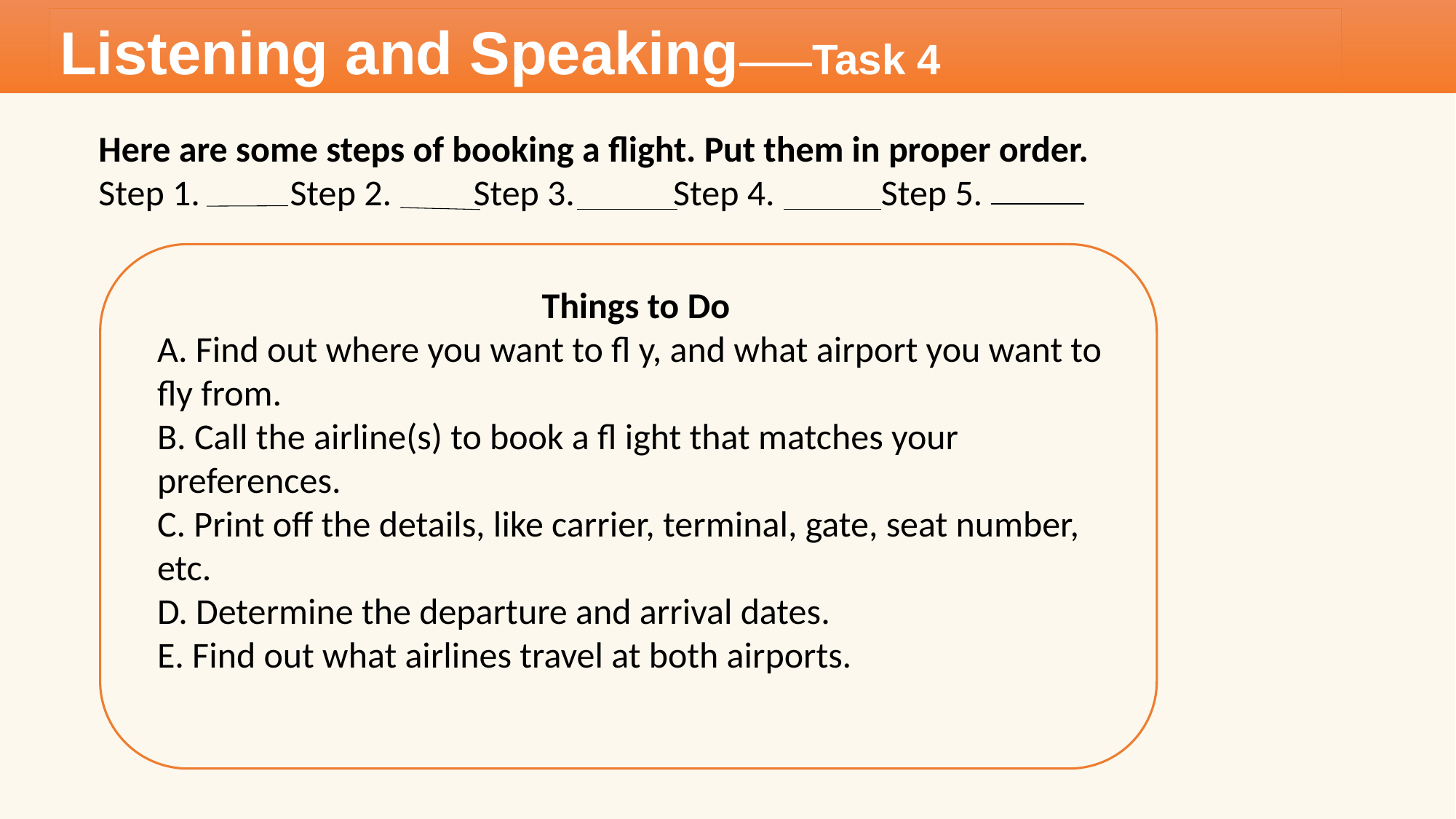

Listening and Speaking——Task 4
Here are some steps of booking a flight. Put them in proper order.
Step 1.           Step 2.          Step 3.            Step 4.             Step 5.

Things to Do
A. Find out where you want to fl y, and what airport you want to fly from.
B. Call the airline(s) to book a fl ight that matches your preferences.
C. Print off the details, like carrier, terminal, gate, seat number, etc.
D. Determine the departure and arrival dates.
E. Find out what airlines travel at both airports.